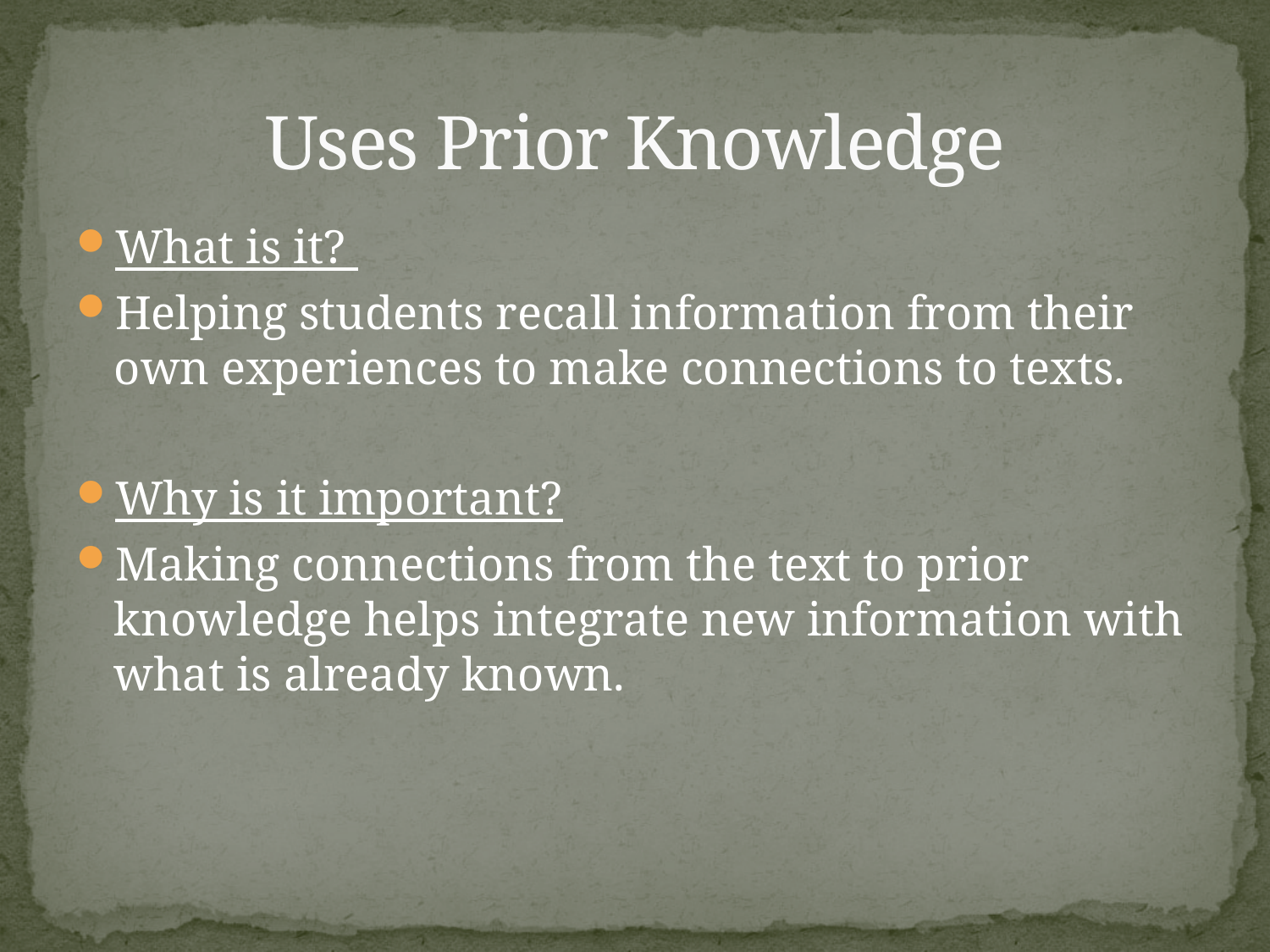

# Uses Prior Knowledge
What is it?
Helping students recall information from their own experiences to make connections to texts.

Why is it important?
Making connections from the text to prior knowledge helps integrate new information with what is already known.